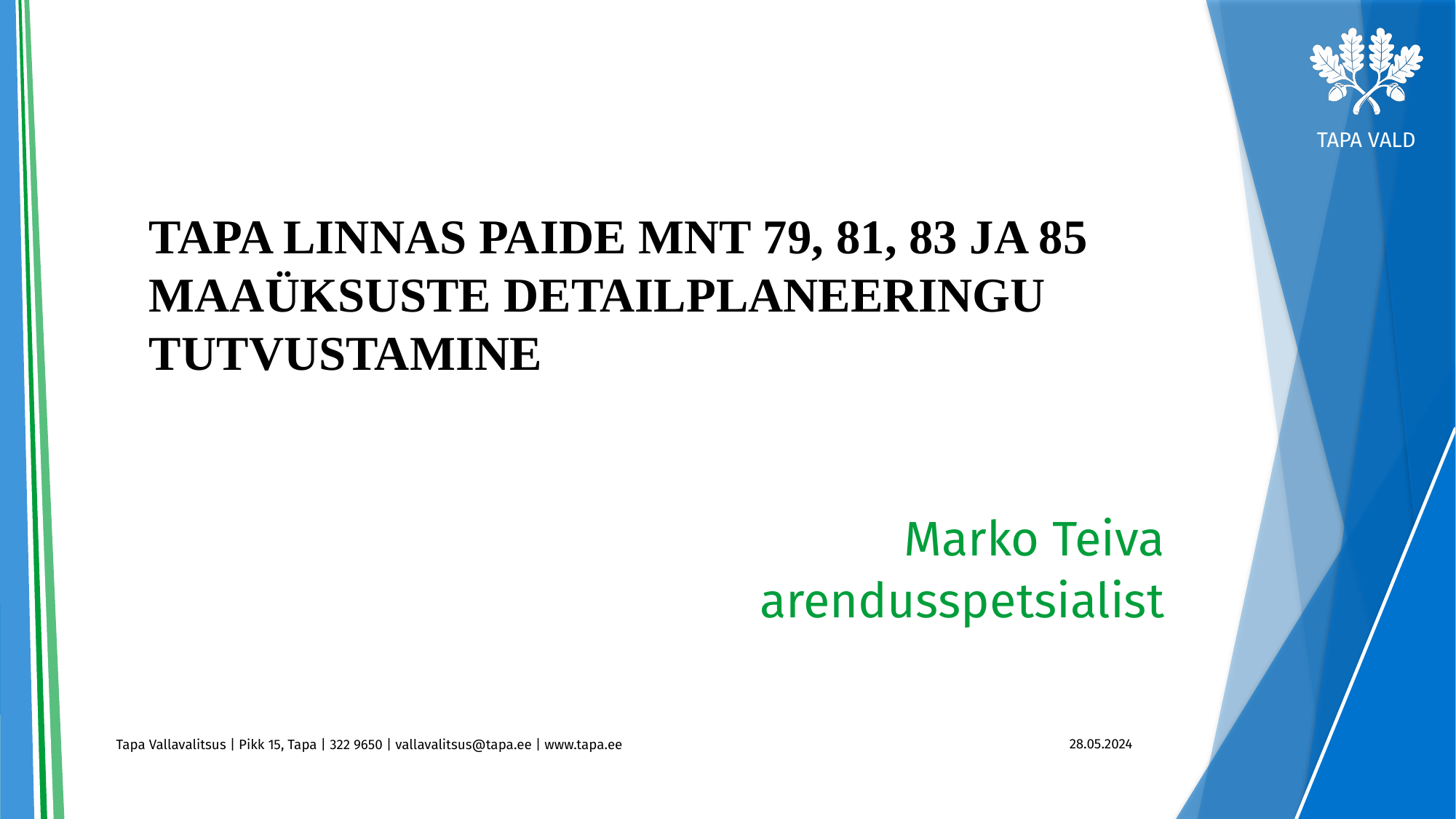

#

TAPA LINNAS PAIDE MNT 79, 81, 83 JA 85 MAAÜKSUSTE DETAILPLANEERINGU TUTVUSTAMINE

Marko Teiva
arendusspetsialist
28.05.2024
Tapa Vallavalitsus | Pikk 15, Tapa | 322 9650 | vallavalitsus@tapa.ee | www.tapa.ee